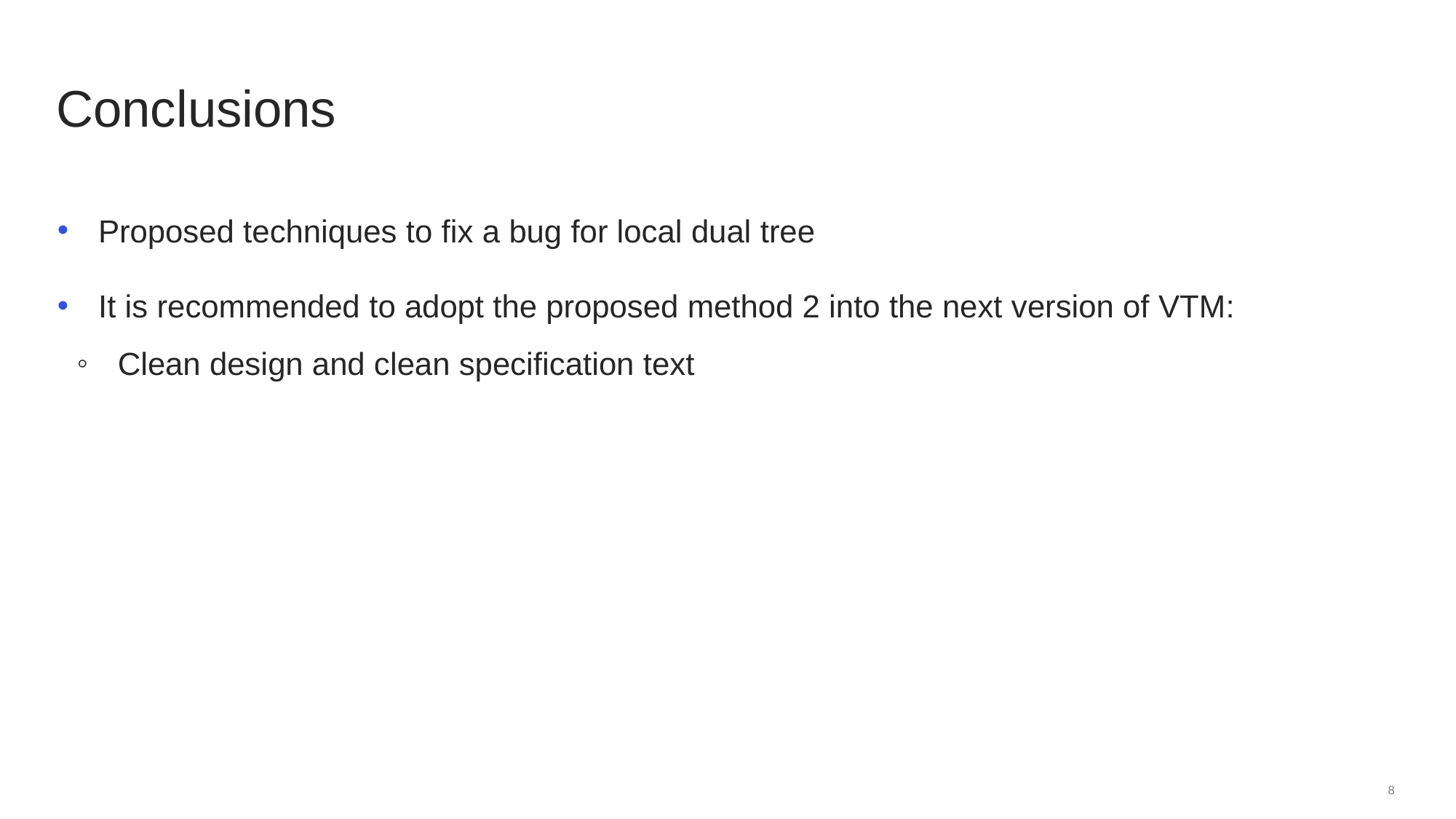

# Conclusions

Proposed techniques to fix a bug for local dual tree
It is recommended to adopt the proposed method 2 into the next version of VTM:
Clean design and clean specification text